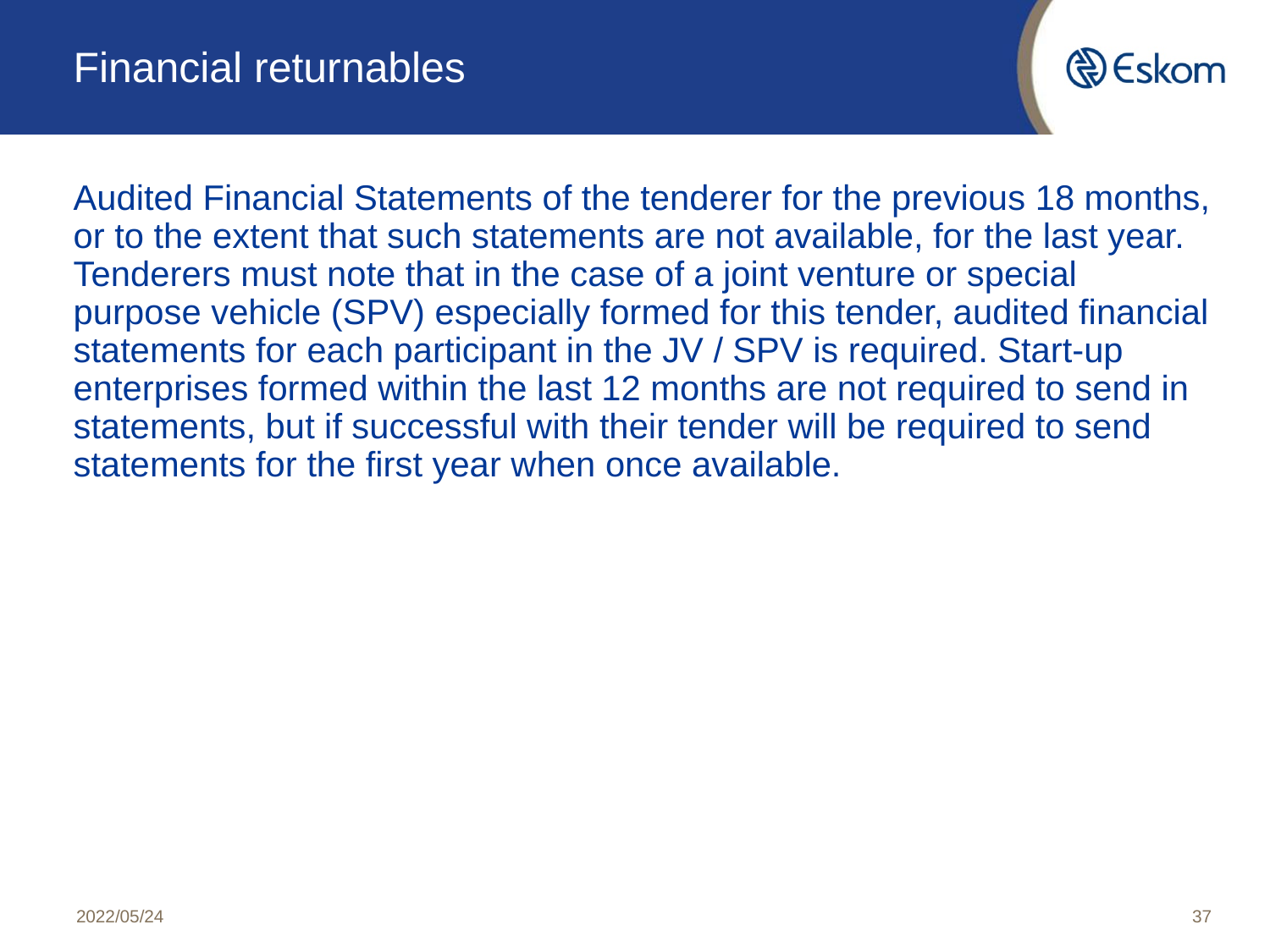

# Financial returnables

Audited Financial Statements of the tenderer for the previous 18 months, or to the extent that such statements are not available, for the last year. Tenderers must note that in the case of a joint venture or special purpose vehicle (SPV) especially formed for this tender, audited financial statements for each participant in the JV / SPV is required. Start-up enterprises formed within the last 12 months are not required to send in statements, but if successful with their tender will be required to send statements for the first year when once available.
2022/05/24
37